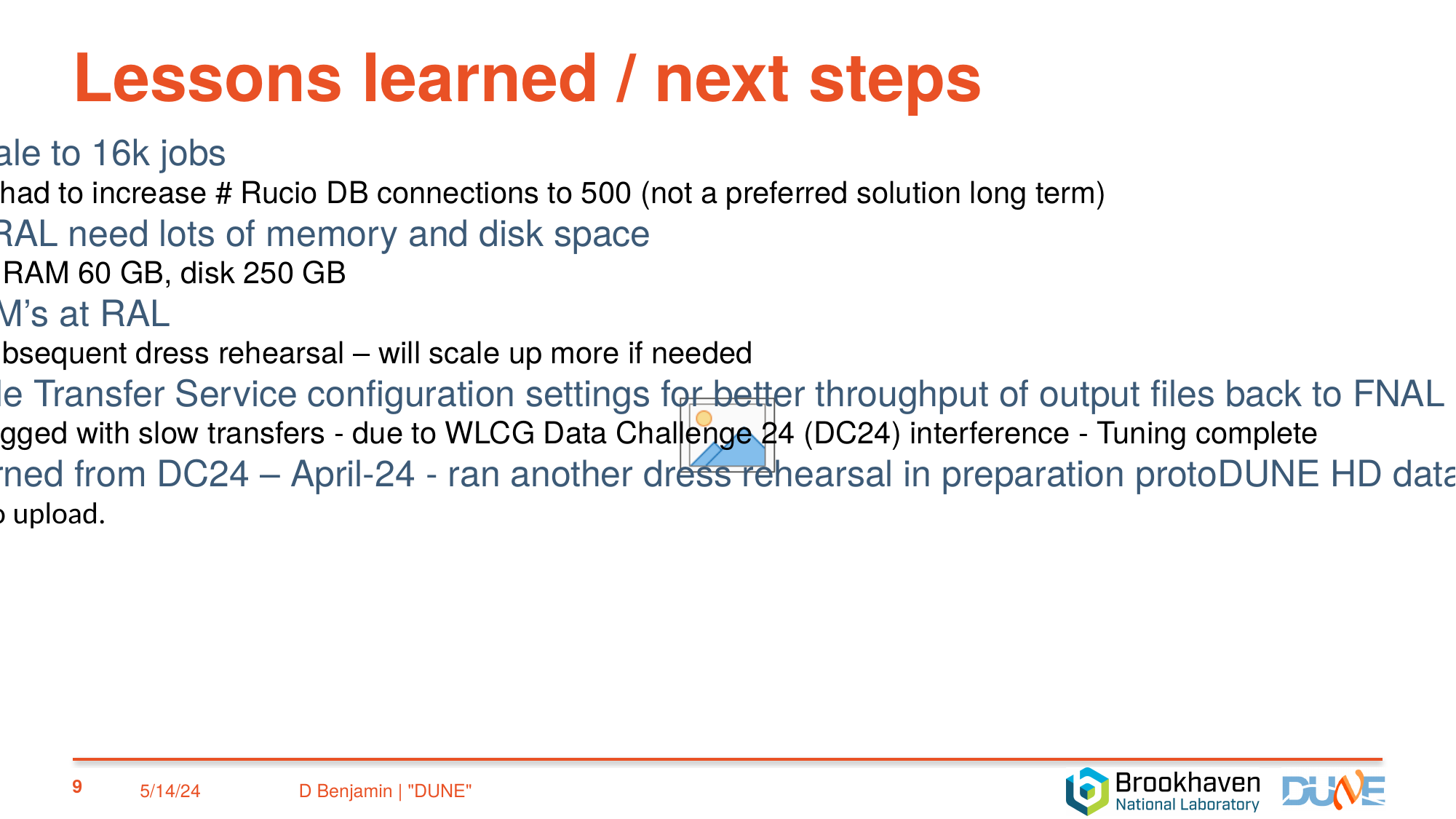

# Lessons learned / next steps
Rucio/MetaCat scale to 16k jobs
FNAL DB admins  had to increase # Rucio DB connections to 500 (not a preferred solution long term)
JustIN schedd at RAL need lots of memory and disk space
Increased to RAM 60 GB, disk 250 GB
multiple schedd VM’s at RAL
Retested during subsequent dress rehearsal – will scale up more if needed
Needed to tune File Transfer Service configuration settings for better throughput of output files back to FNAL
some channels clogged with slow transfers - due to WLCG Data Challenge 24 (DC24) interference - Tuning complete
Using lessons learned from DC24 – April-24 - ran another dress rehearsal in preparation protoDUNE HD data taking next month
Found a bug in Rucio upload.

9
5/14/24
D Benjamin | "DUNE"